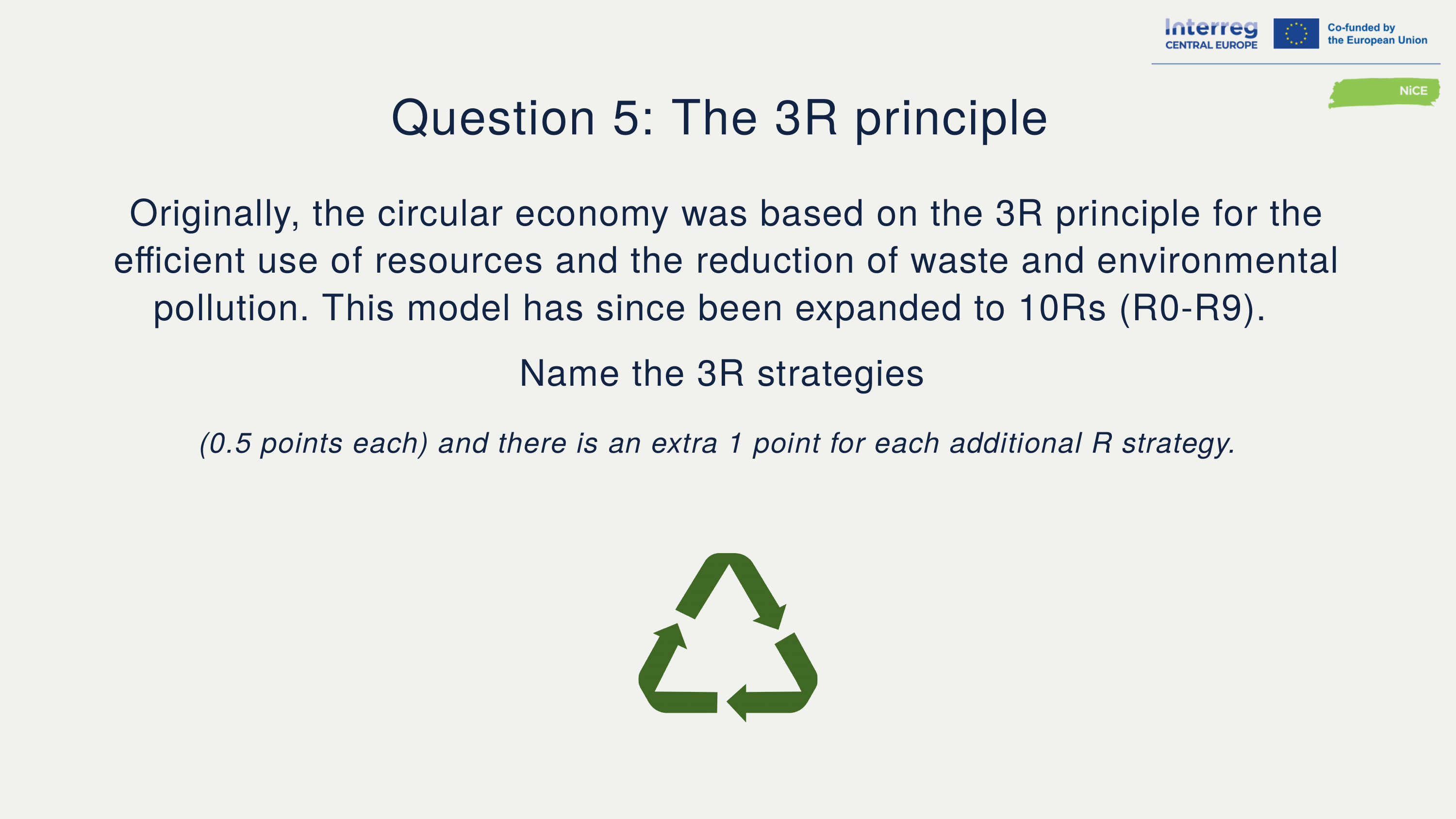

Question 5: The 3R principle
Originally, the circular economy was based on the 3R principle for the efficient use of resources and the reduction of waste and environmental pollution. This model has since been expanded to 10Rs (R0-R9).
Name the 3R strategies
(0.5 points each) and there is an extra 1 point for each additional R strategy.